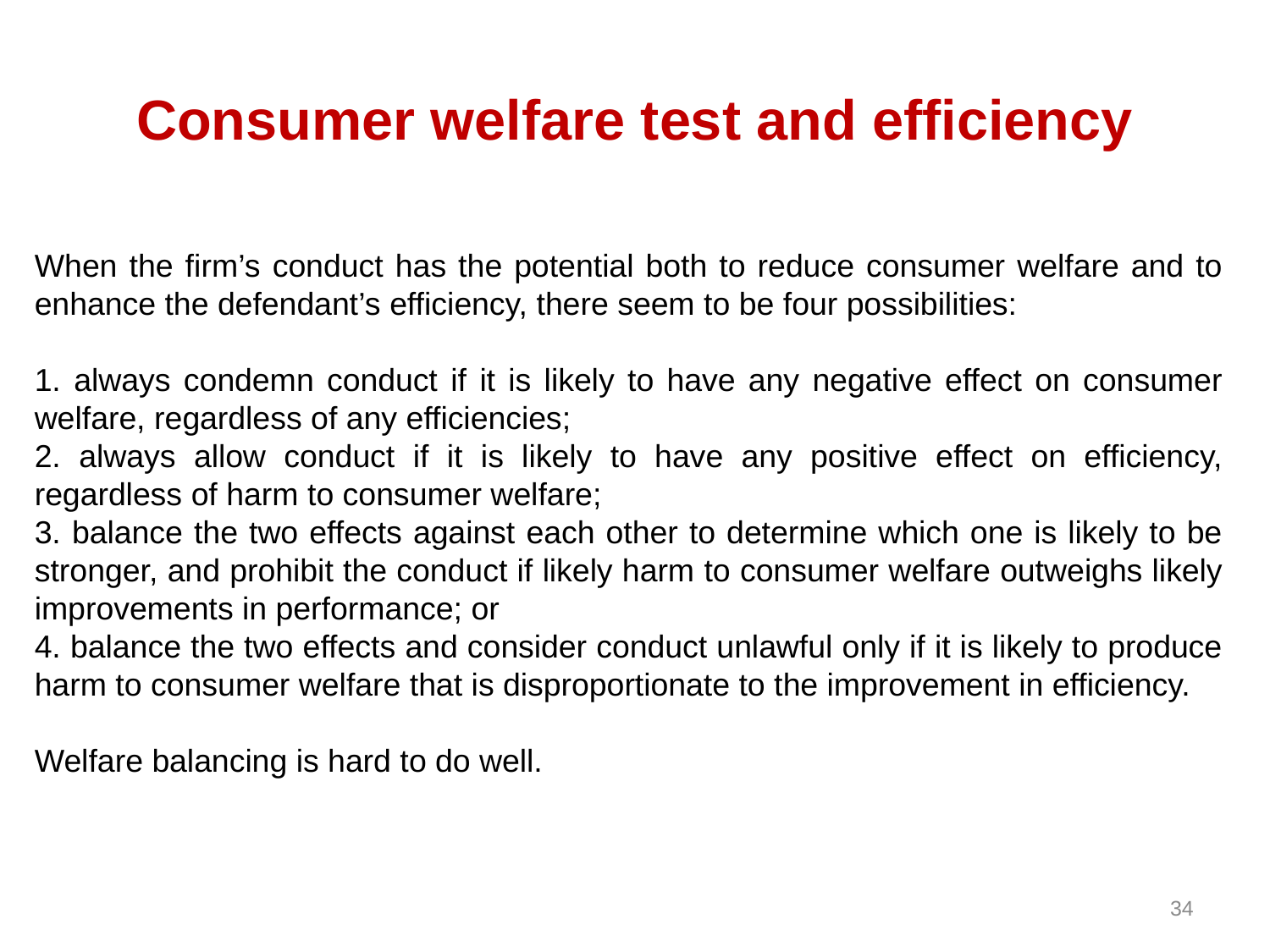

# Consumer welfare test and efficiency
When the firm’s conduct has the potential both to reduce consumer welfare and to enhance the defendant’s efficiency, there seem to be four possibilities:

1. always condemn conduct if it is likely to have any negative effect on consumer welfare, regardless of any efficiencies;
2. always allow conduct if it is likely to have any positive effect on efficiency, regardless of harm to consumer welfare;
3. balance the two effects against each other to determine which one is likely to be stronger, and prohibit the conduct if likely harm to consumer welfare outweighs likely improvements in performance; or
4. balance the two effects and consider conduct unlawful only if it is likely to produce harm to consumer welfare that is disproportionate to the improvement in efficiency.

Welfare balancing is hard to do well.

34